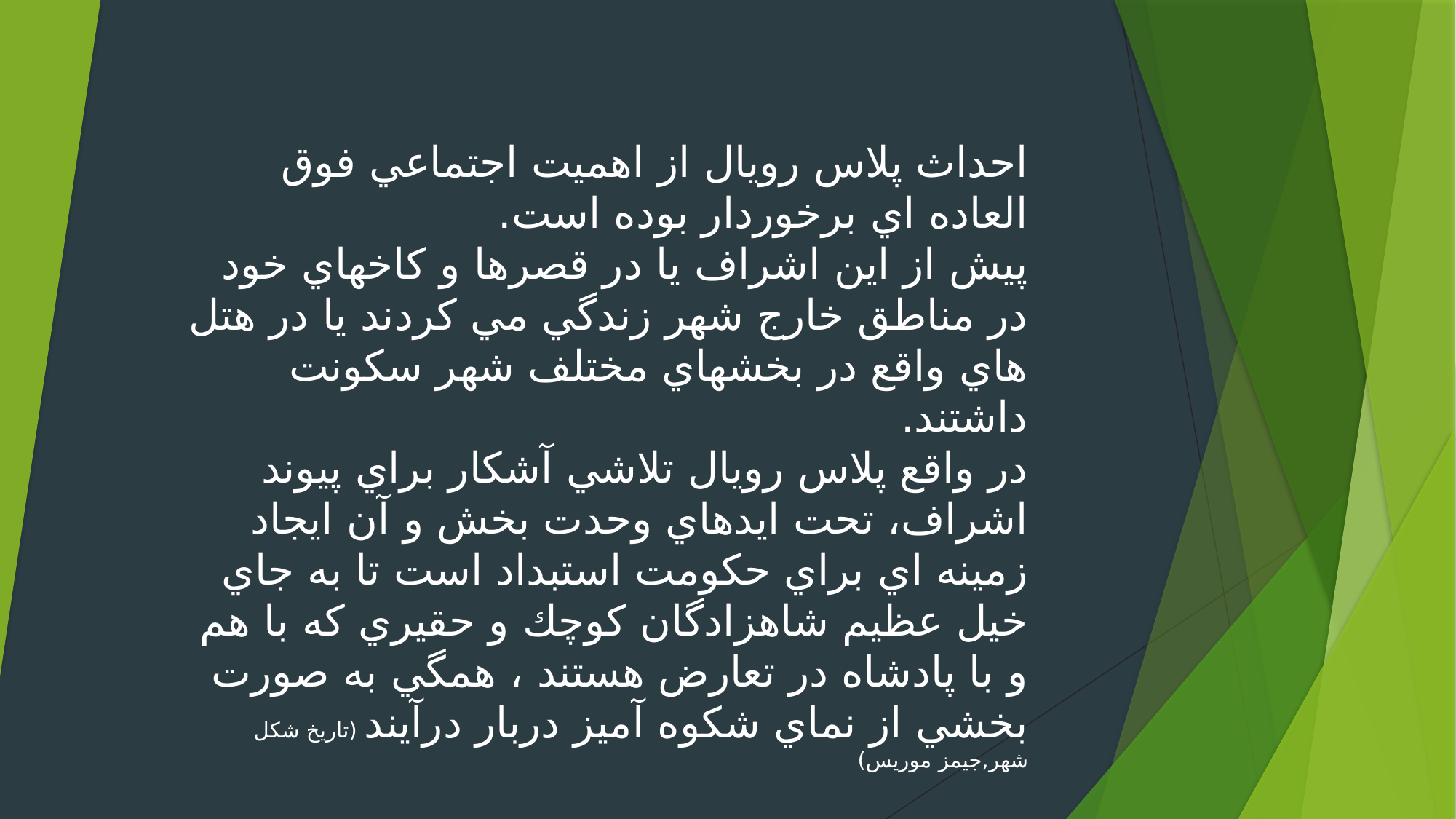

احداث پلاس رويال از اهميت اجتماعي فوق العاده اي برخوردار بوده است.
پيش از اين اشراف يا در قصرها و كاخهاي خود در مناطق خارج شهر زندگي مي كردند يا در هتل هاي واقع در بخشهاي مختلف شهر سكونت داشتند.
در واقع پلاس رويال تلاشي آشكار براي پيوند اشراف، تحت ايدهاي وحدت بخش و آن ايجاد زمينه اي براي حكومت استبداد است تا به جاي خيل عظيم شاهزادگان كوچك و حقيري كه با هم و با پادشاه در تعارض هستند ، همگي به صورت بخشي از نماي شكوه آميز دربار درآيند (تاریخ شکل شهر,جیمز موریس)